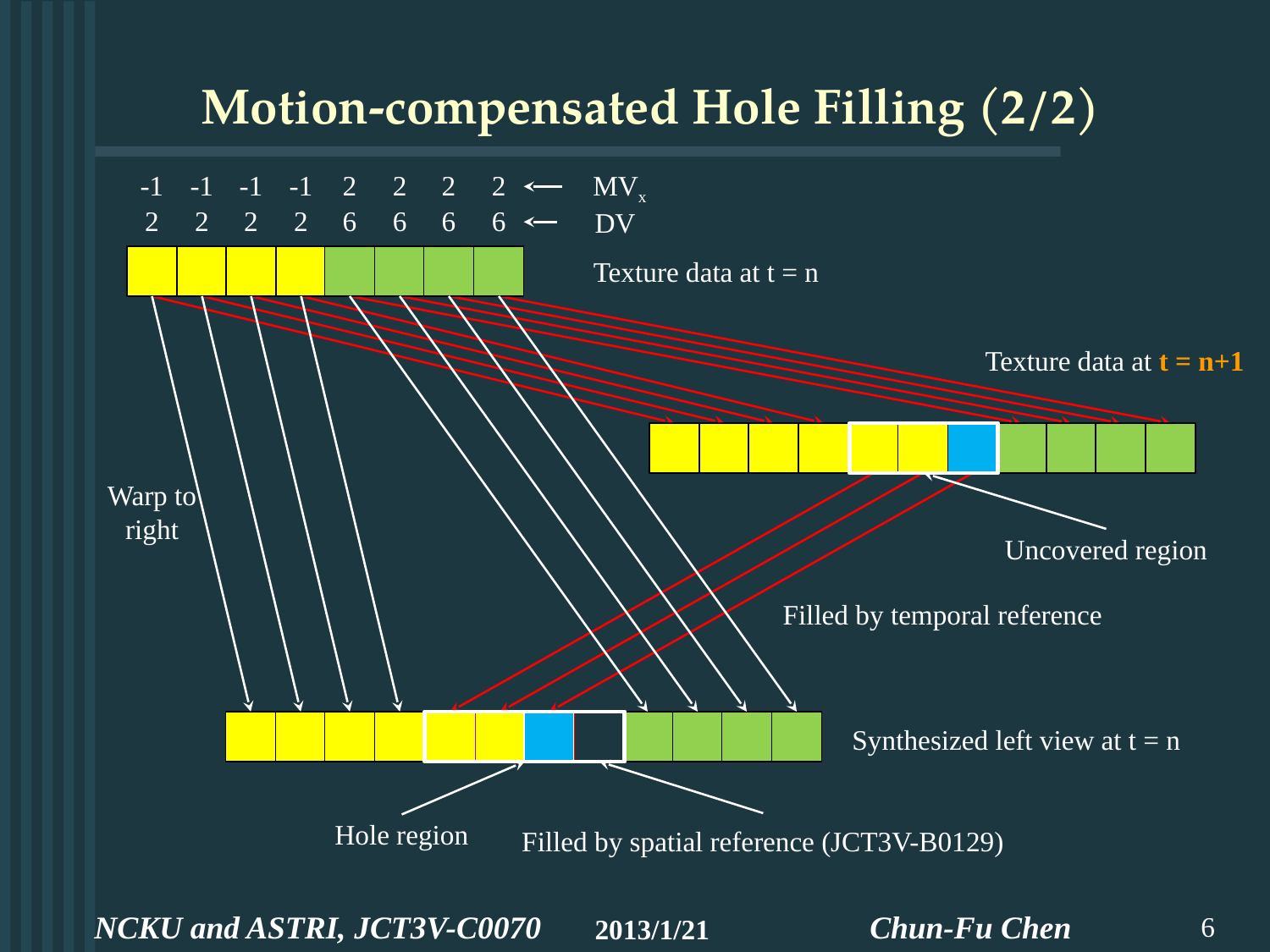

# Motion-compensated Hole Filling (2/2)
-1
-1
-1
-1
2
2
2
2
MVx
2
2
2
2
6
6
6
6
DV

Texture data at t = n
Warp to right
Texture data at t = n+1

Uncovered region
Filled by temporal reference

Synthesized left view at t = n
Hole region

Filled by spatial reference (JCT3V-B0129)
6
2013/1/21